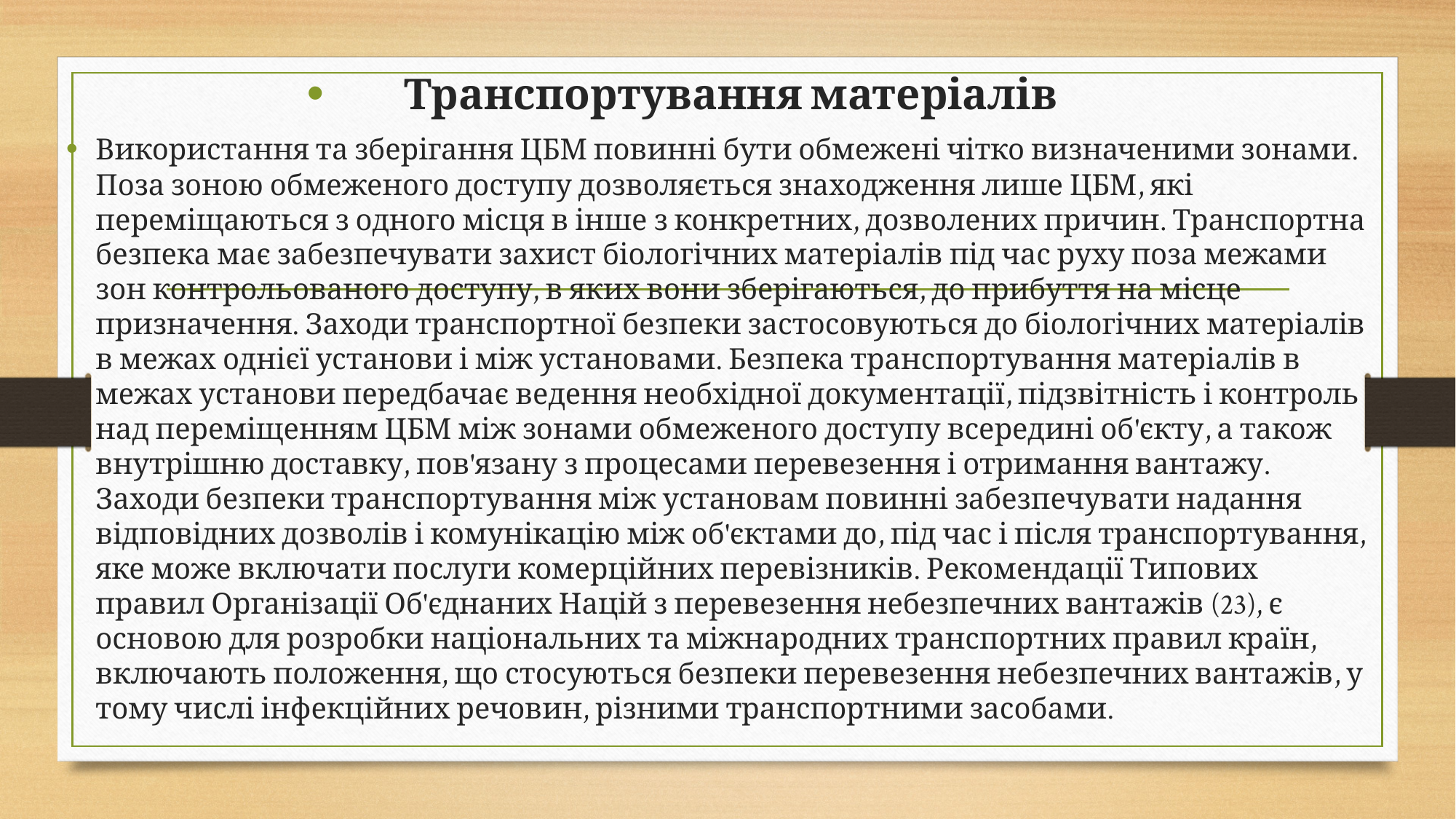

Транспортування матеріалів
Використання та зберігання ЦБМ повинні бути обмежені чітко визначеними зонами. Поза зоною обмеженого доступу дозволяється знаходження лише ЦБМ, які переміщаються з одного місця в інше з конкретних, дозволених причин. Транспортна безпека має забезпечувати захист біологічних матеріалів під час руху поза межами зон контрольованого доступу, в яких вони зберігаються, до прибуття на місце призначення. Заходи транспортної безпеки застосовуються до біологічних матеріалів в межах однієї установи і між установами. Безпека транспортування матеріалів в межах установи передбачає ведення необхідної документації, підзвітність і контроль над переміщенням ЦБМ між зонами обмеженого доступу всередині об'єкту, а також внутрішню доставку, пов'язану з процесами перевезення і отримання вантажу. Заходи безпеки транспортування між установам повинні забезпечувати надання відповідних дозволів і комунікацію між об'єктами до, під час і після транспортування, яке може включати послуги комерційних перевізників. Рекомендації Типових правил Організації Об'єднаних Націй з перевезення небезпечних вантажів (23), є основою для розробки національних та міжнародних транспортних правил країн, включають положення, що стосуються безпеки перевезення небезпечних вантажів, у тому числі інфекційних речовин, різними транспортними засобами.